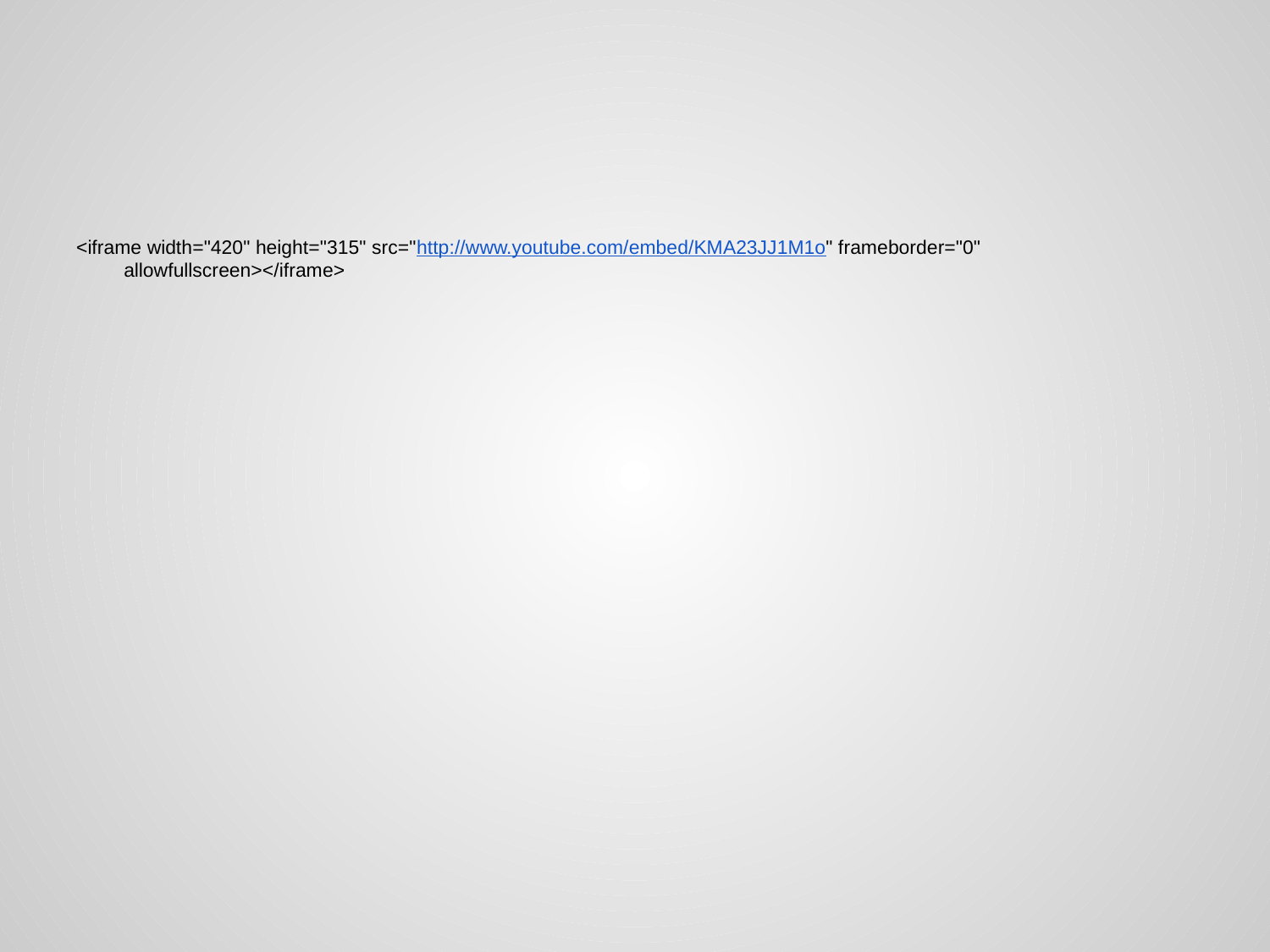

#
<iframe width="420" height="315" src="http://www.youtube.com/embed/KMA23JJ1M1o" frameborder="0" allowfullscreen></iframe>